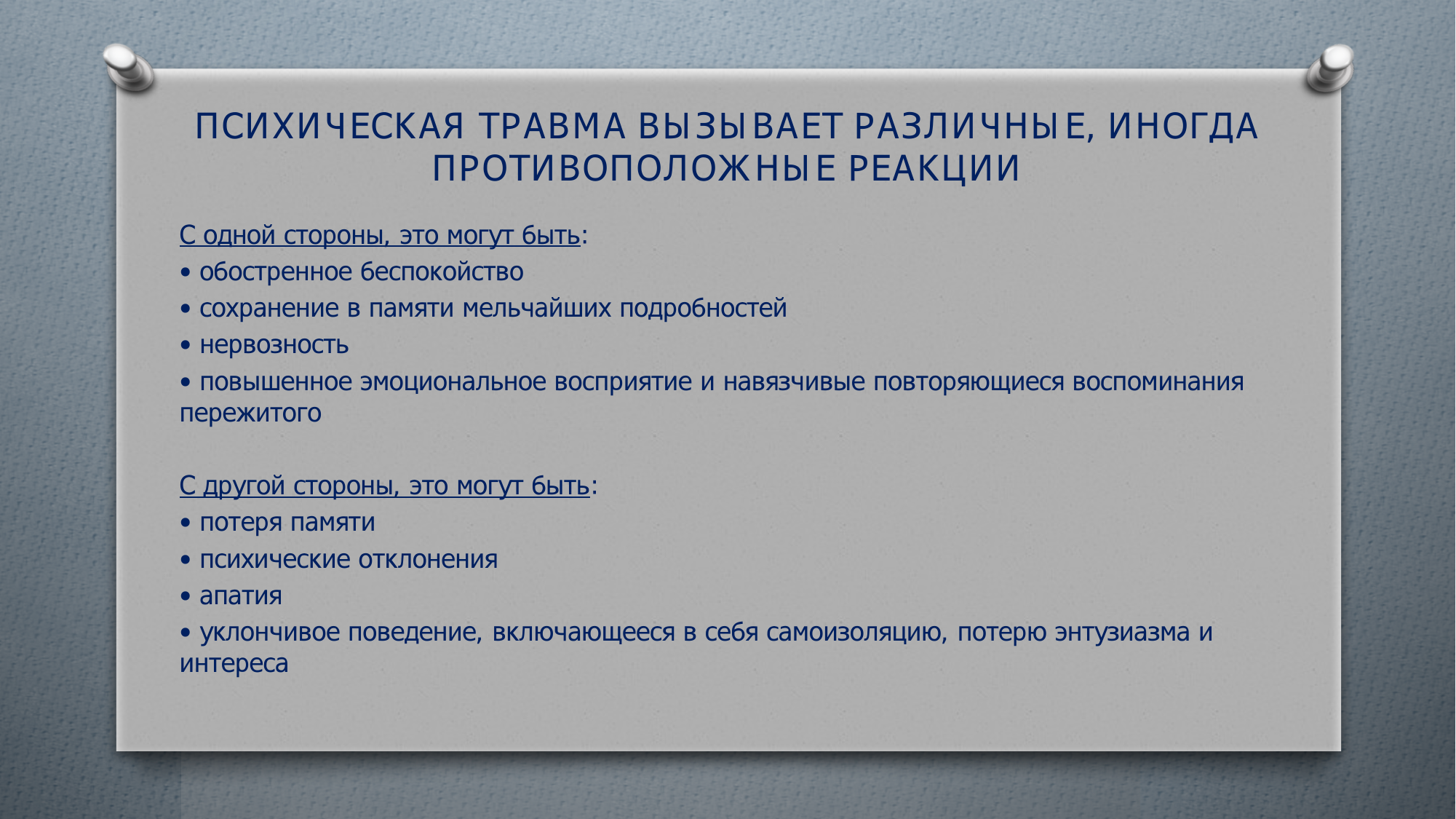

# ПСИХИЧЕСКАЯ ТРАВМА ВЫЗЫВАЕТ РАЗЛИЧНЫЕ, ИНОГДА ПРОТИВОПОЛОЖНЫЕ РЕАКЦИИ
С одной стороны, это могут быть:
• обостренное беспокойство
• сохранение в памяти мельчайших подробностей
• нервозность
• повышенное эмоциональное восприятие и навязчивые повторяющиеся воспоминания пережитого

С другой стороны, это могут быть:
• потеря памяти
• психические отклонения
• апатия
• уклончивое поведение, включающееся в себя самоизоляцию, потерю энтузиазма и интереса